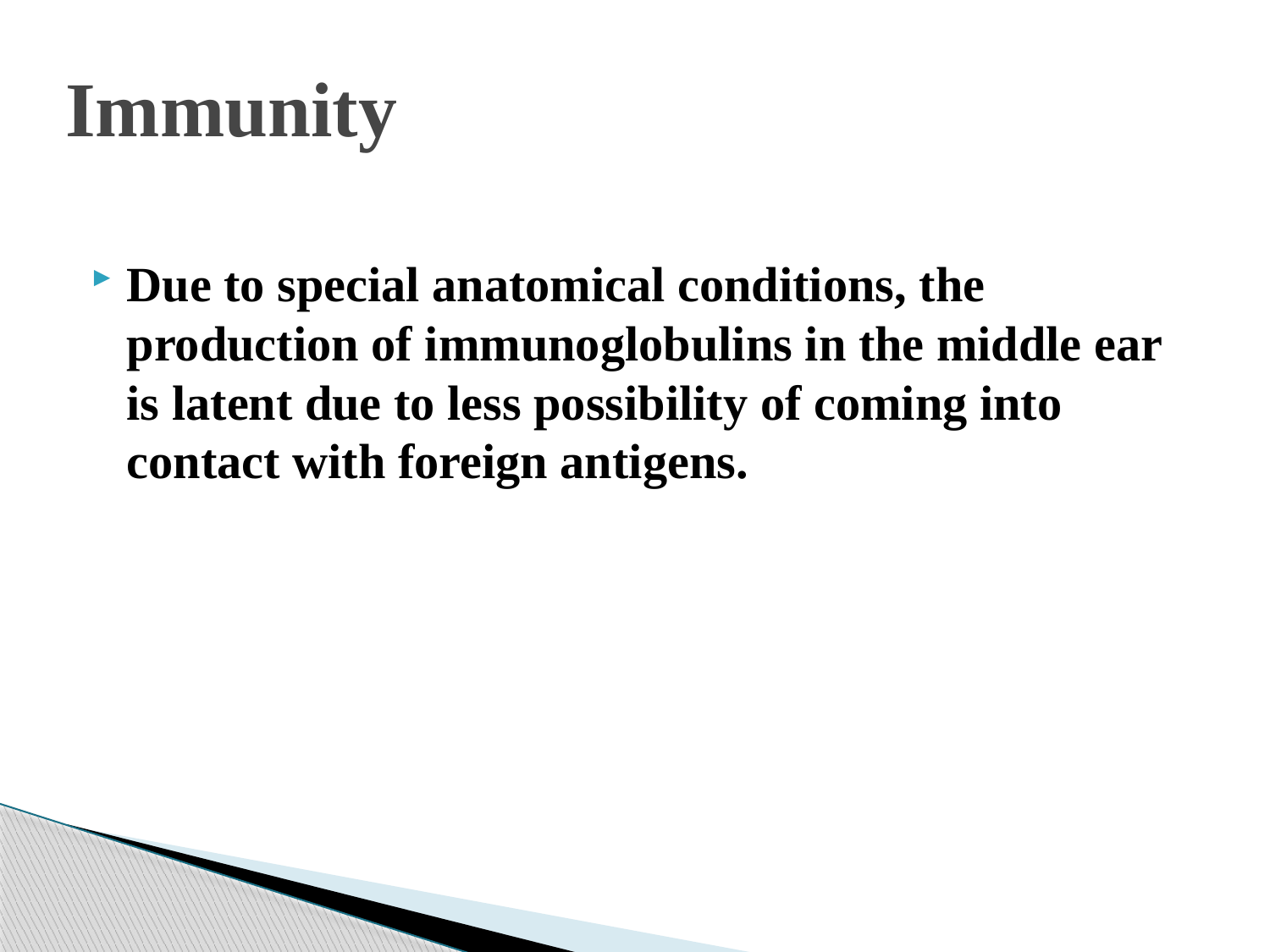

# Immunity

Due to special anatomical conditions, the production of immunoglobulins in the middle ear is latent due to less possibility of coming into contact with foreign antigens.